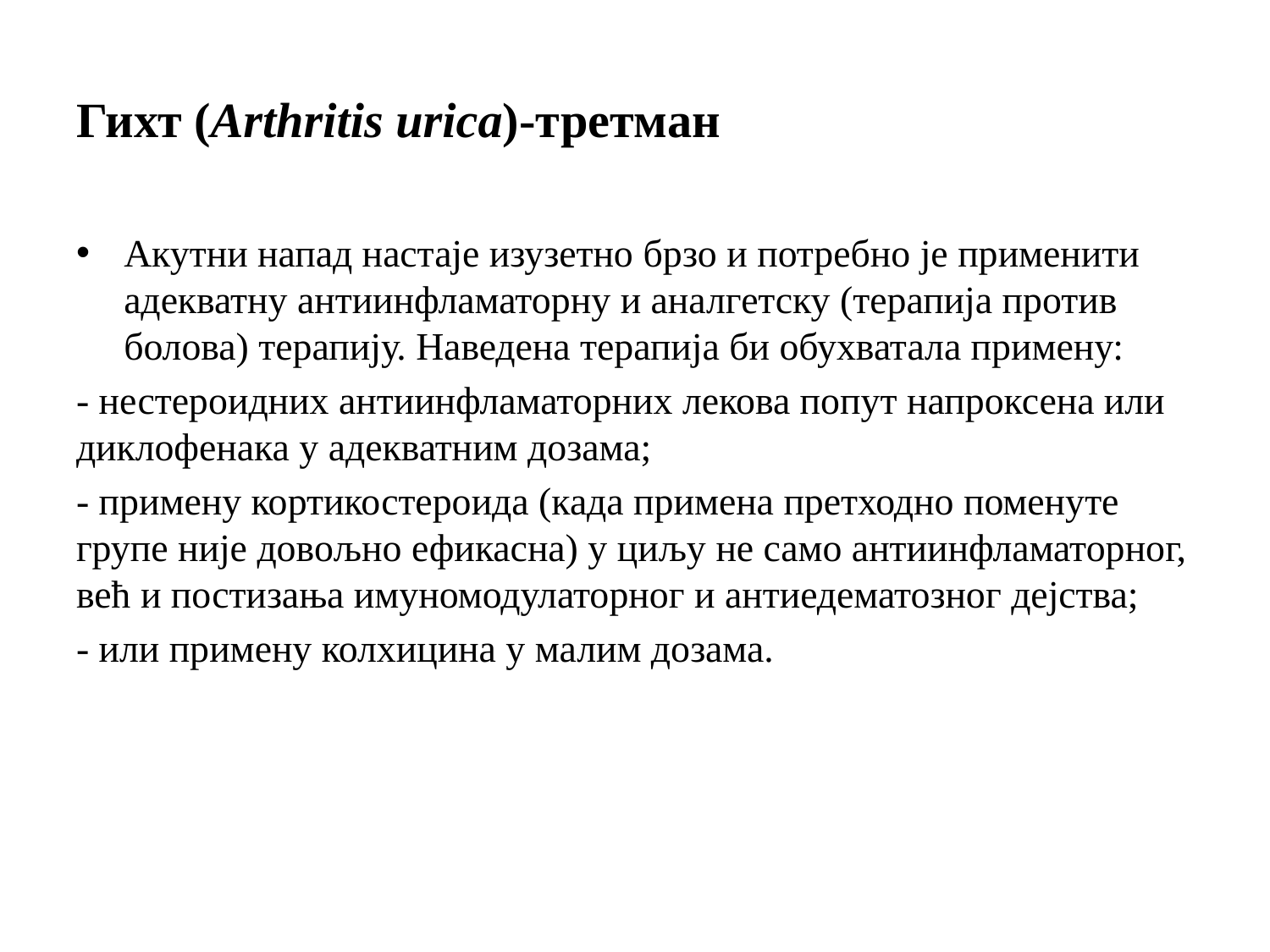

# Гихт (Arthritis urica)-третман
Акутни напад настаје изузетно брзо и потребно је применити адекватну антиинфламаторну и аналгетску (терапија против болова) терапију. Наведена терапија би обухватала примену:
- нестероидних антиинфламаторних лекова попут напроксена или диклофенака у адекватним дозама;
- примену кортикостероида (када примена претходно поменуте групе није довољно ефикасна) у циљу не само антиинфламаторног, већ и постизања имуномодулаторног и антиедематозног дејства;
- или примену колхицина у малим дозама.